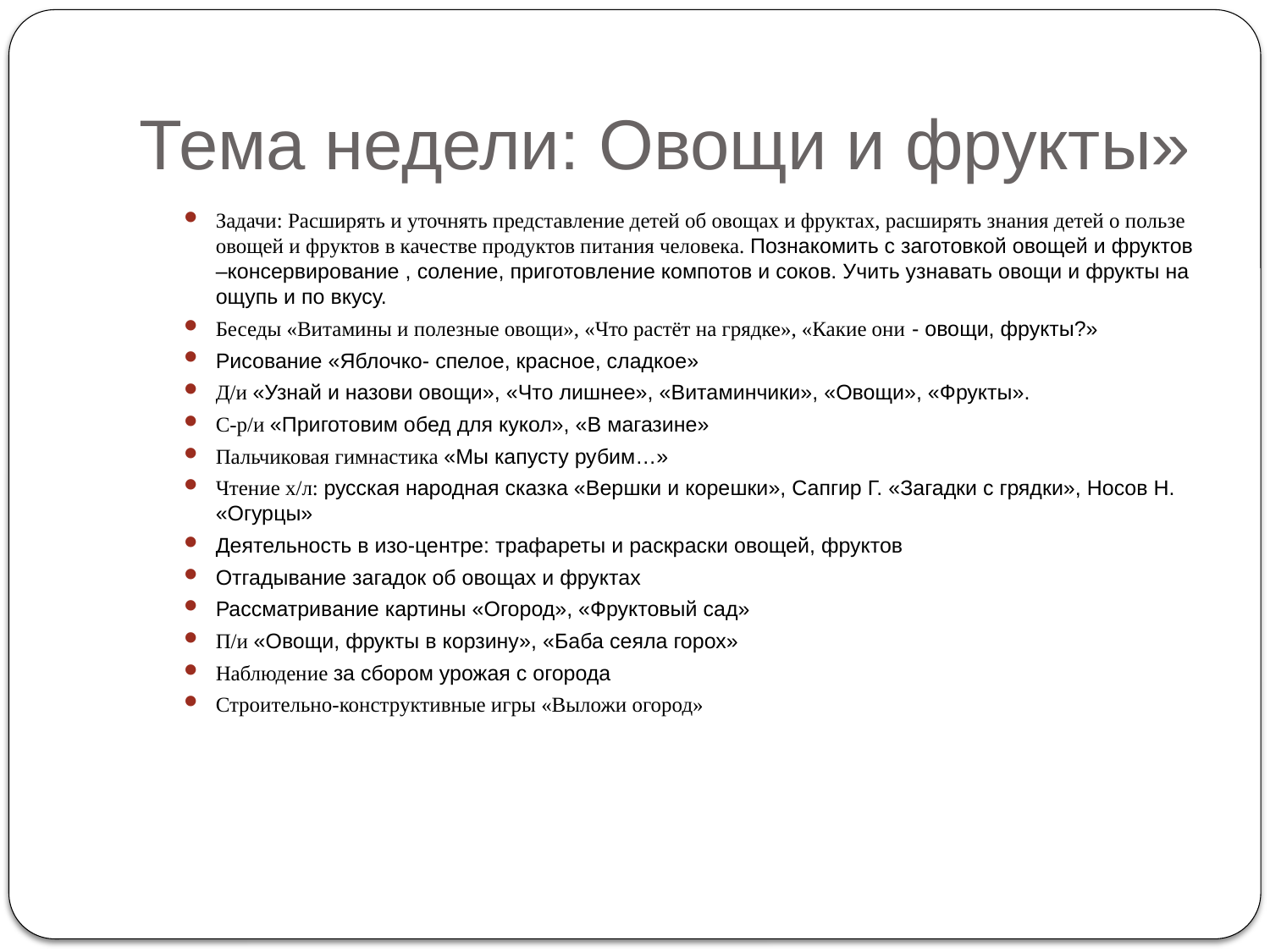

# Тема недели: Овощи и фрукты»
Задачи: Расширять и уточнять представление детей об овощах и фруктах, расширять знания детей о пользе овощей и фруктов в качестве продуктов питания человека. Познакомить с заготовкой овощей и фруктов –консервирование , соление, приготовление компотов и соков. Учить узнавать овощи и фрукты на ощупь и по вкусу.
Беседы «Витамины и полезные овощи», «Что растёт на грядке», «Какие они - овощи, фрукты?»
Рисование «Яблочко- спелое, красное, сладкое»
Д/и «Узнай и назови овощи», «Что лишнее», «Витаминчики», «Овощи», «Фрукты».
С-р/и «Приготовим обед для кукол», «В магазине»
Пальчиковая гимнастика «Мы капусту рубим…»
Чтение х/л: русская народная сказка «Вершки и корешки», Сапгир Г. «Загадки с грядки», Носов Н. «Огурцы»
Деятельность в изо-центре: трафареты и раскраски овощей, фруктов
Отгадывание загадок об овощах и фруктах
Рассматривание картины «Огород», «Фруктовый сад»
П/и «Овощи, фрукты в корзину», «Баба сеяла горох»
Наблюдение за сбором урожая с огорода
Строительно-конструктивные игры «Выложи огород»